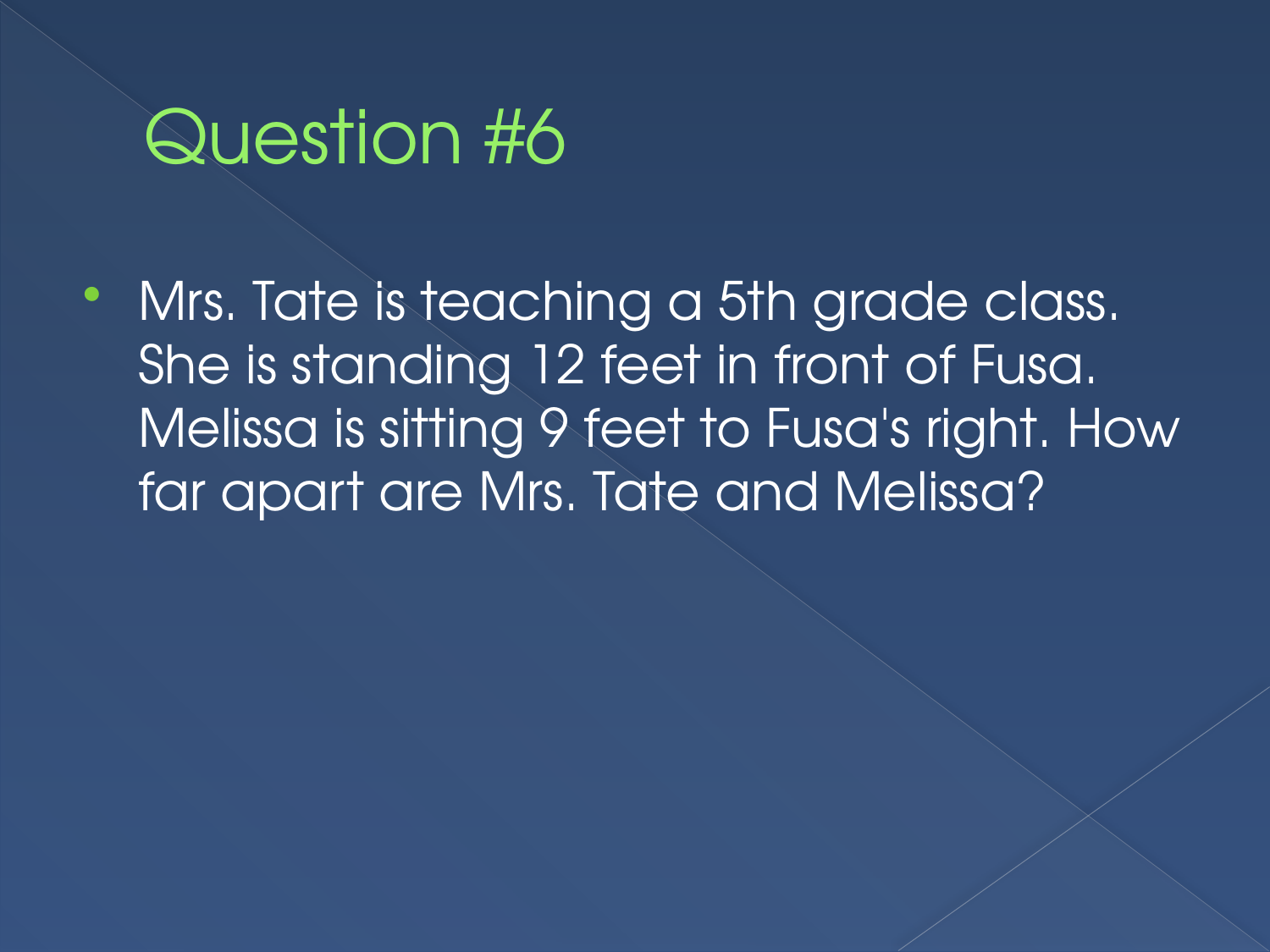

# Question #6
Mrs. Tate is teaching a 5th grade class. She is standing 12 feet in front of Fusa. Melissa is sitting 9 feet to Fusa's right. How far apart are Mrs. Tate and Melissa?